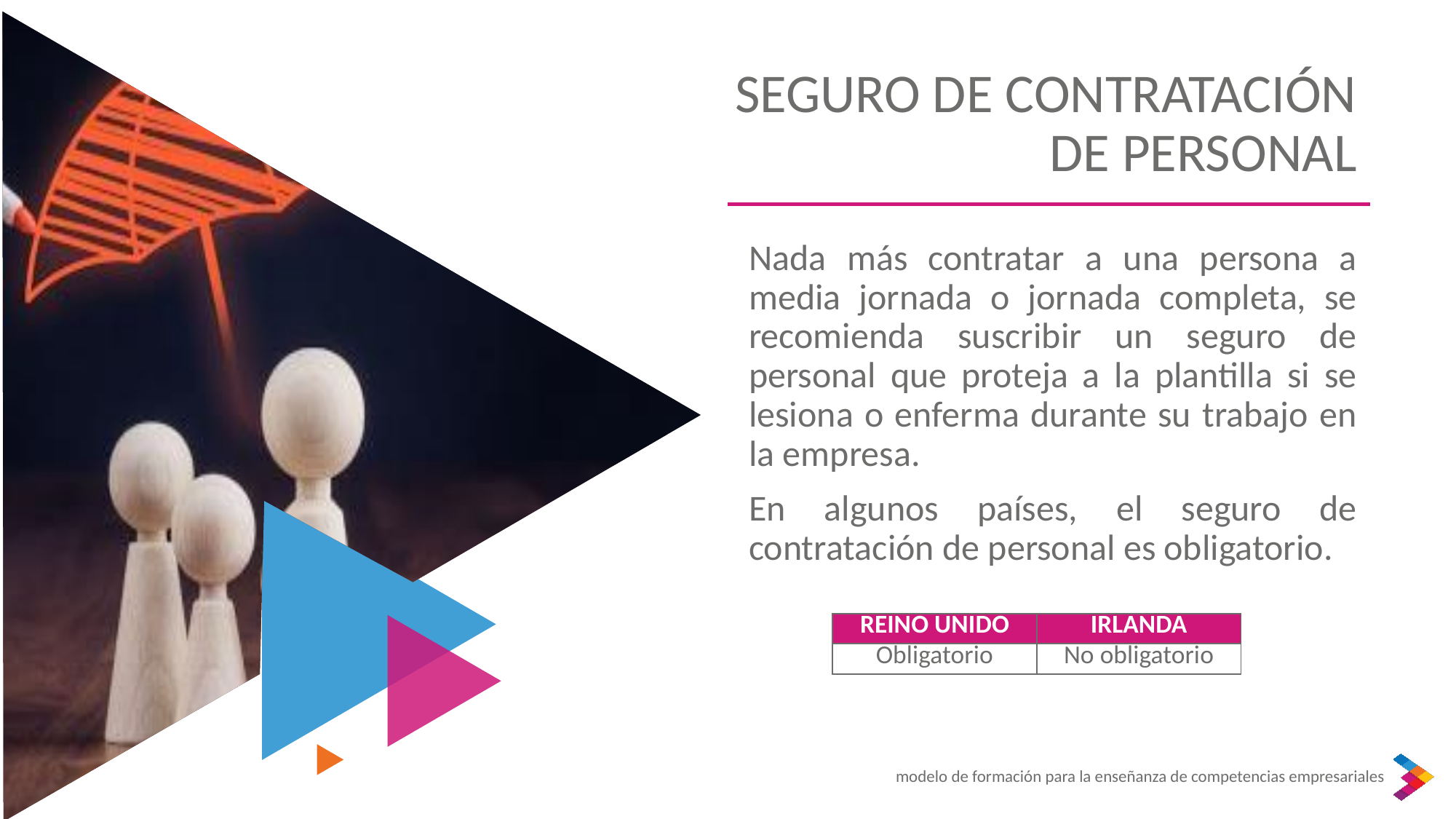

SEGURO DE CONTRATACIÓN DE PERSONAL
Nada más contratar a una persona a media jornada o jornada completa, se recomienda suscribir un seguro de personal que proteja a la plantilla si se lesiona o enferma durante su trabajo en la empresa.
En algunos países, el seguro de contratación de personal es obligatorio.
| REINO UNIDO | IRLANDA |
| --- | --- |
| Obligatorio | No obligatorio |